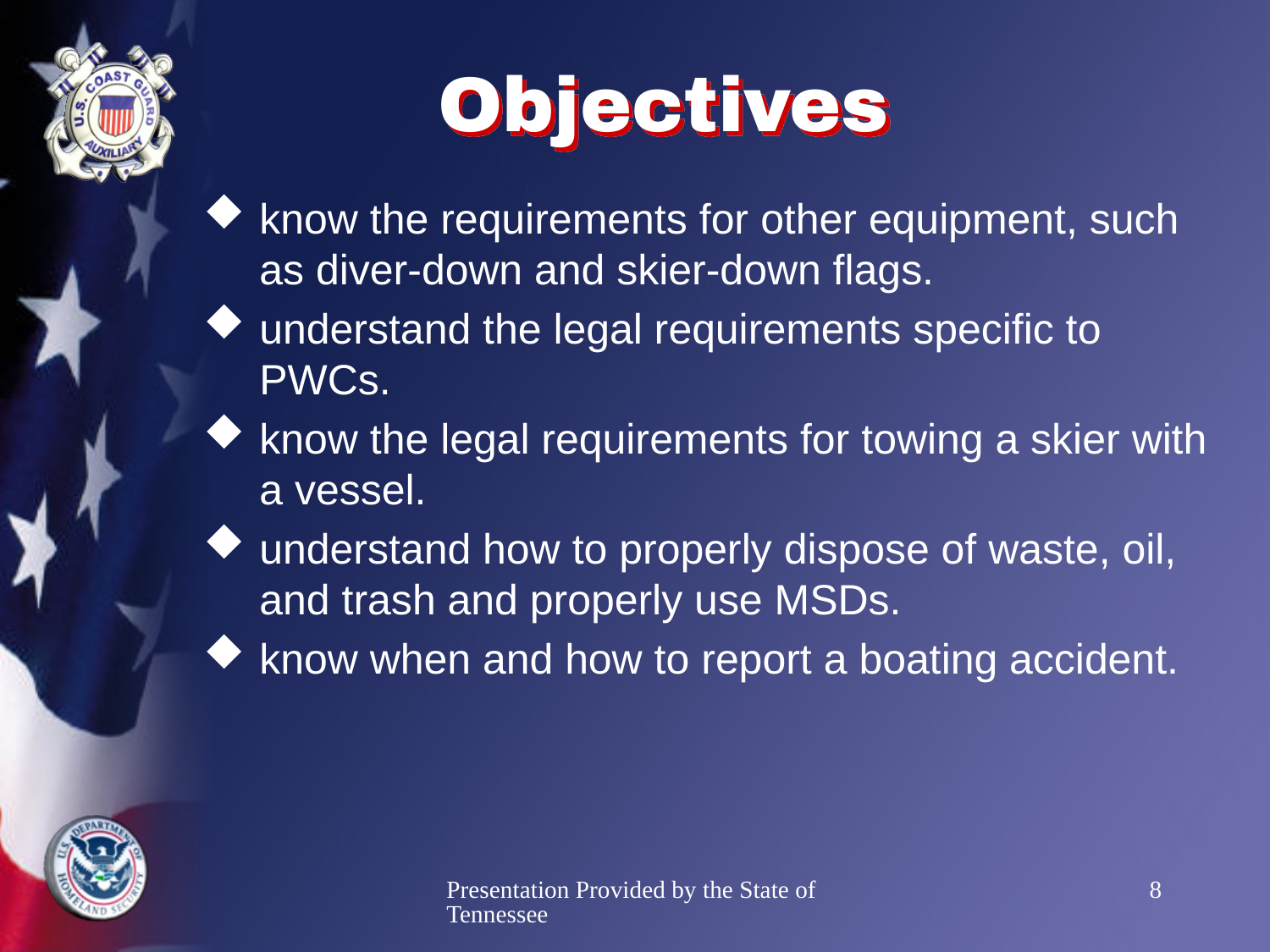

# Objectives
know the requirements for other equipment, such as diver-down and skier-down flags.
understand the legal requirements specific to PWCs.
know the legal requirements for towing a skier with a vessel.
understand how to properly dispose of waste, oil, and trash and properly use MSDs.
know when and how to report a boating accident.
Presentation Provided by the State of Tennessee
8